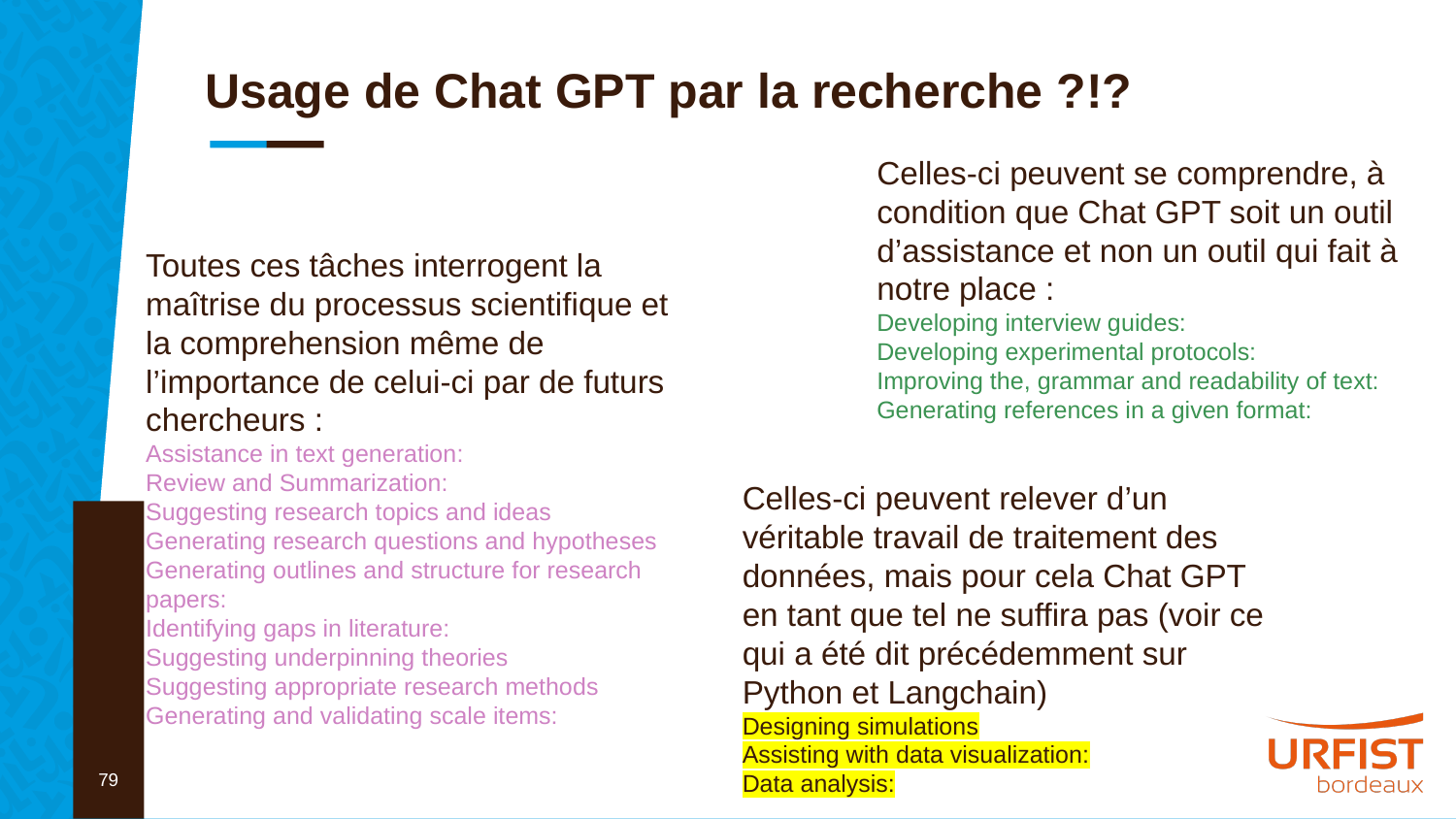

# Usage de Chat GPT par la recherche ?!?
Celles-ci peuvent se comprendre, à condition que Chat GPT soit un outil d’assistance et non un outil qui fait à notre place :
Developing interview guides:
Developing experimental protocols:
Improving the, grammar and readability of text:
Generating references in a given format:
Toutes ces tâches interrogent la maîtrise du processus scientifique et la comprehension même de l’importance de celui-ci par de futurs chercheurs :
Assistance in text generation:
Review and Summarization:
Suggesting research topics and ideas
Generating research questions and hypotheses
Generating outlines and structure for research papers:
Identifying gaps in literature:
Suggesting underpinning theories
Suggesting appropriate research methods
Generating and validating scale items:

Celles-ci peuvent relever d’un véritable travail de traitement des données, mais pour cela Chat GPT en tant que tel ne suffira pas (voir ce qui a été dit précédemment sur Python et Langchain)
Designing simulations
Assisting with data visualization:
Data analysis:
79